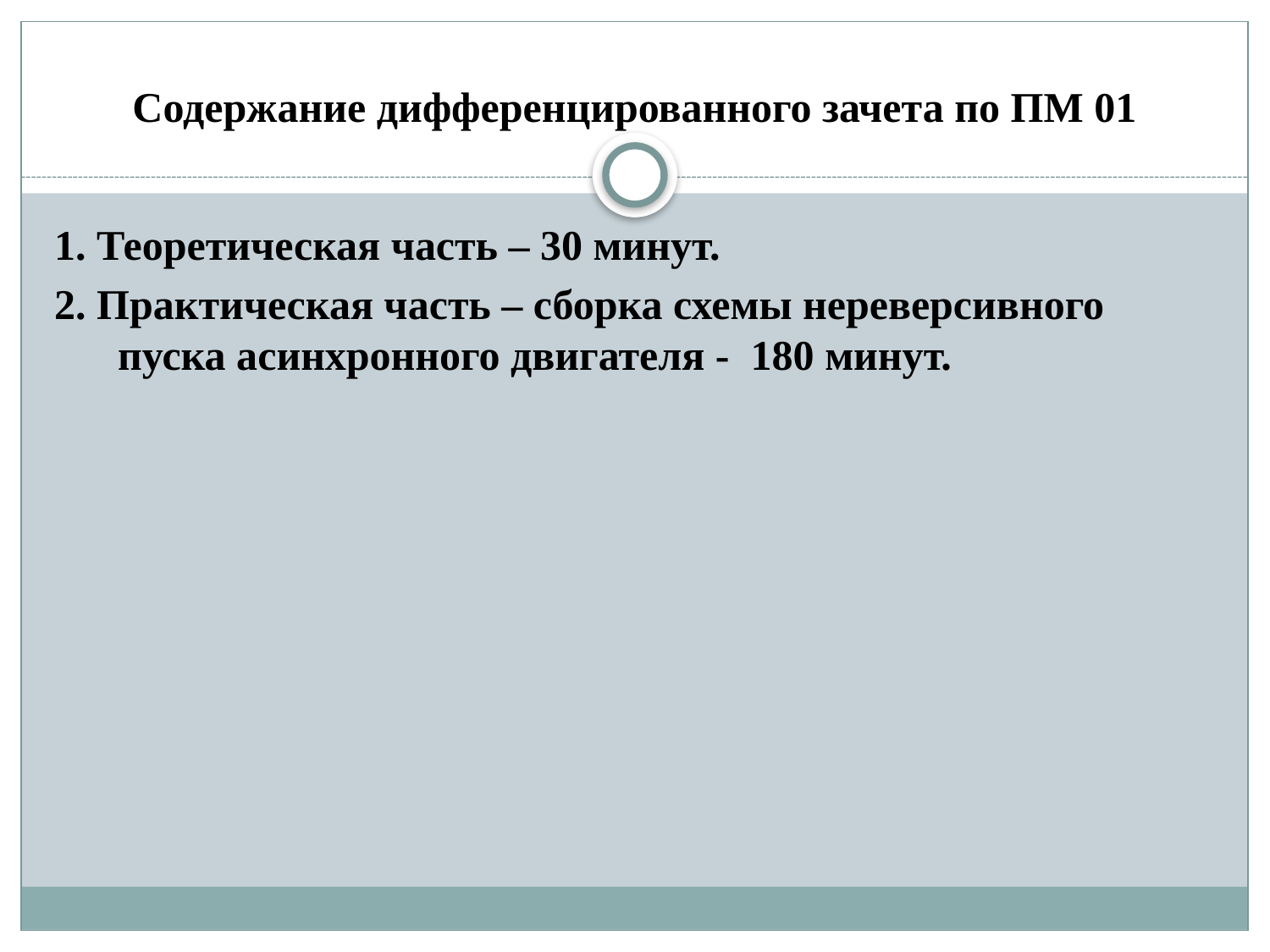

# Содержание дифференцированного зачета по ПМ 01
1. Теоретическая часть – 30 минут.
2. Практическая часть – сборка схемы нереверсивного пуска асинхронного двигателя -  180 минут.